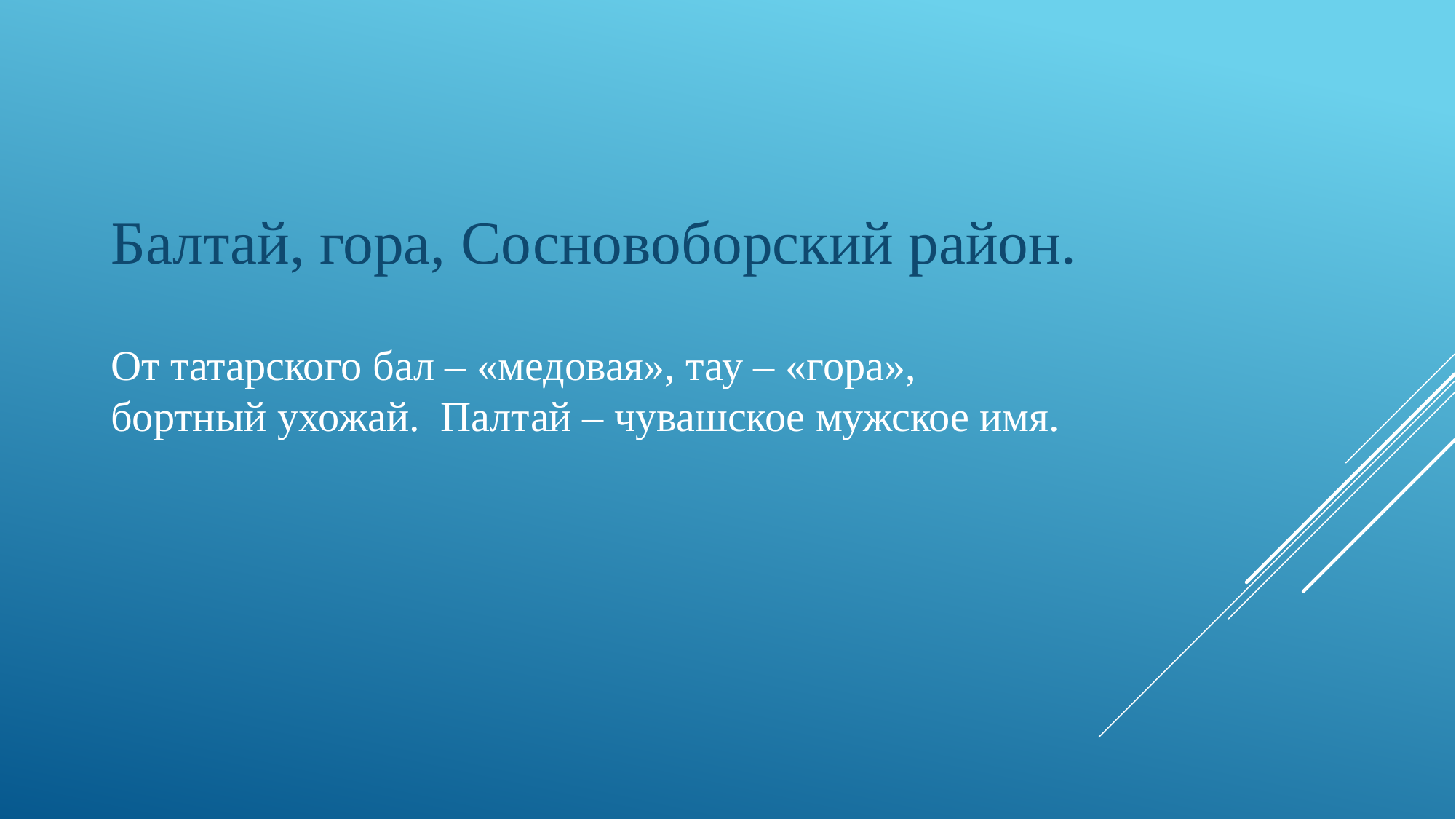

Балтай, гора, Сосновоборский район.
От татарского бал – «медовая», тау – «гора»,
бортный ухожай.  Палтай – чувашское мужское имя.